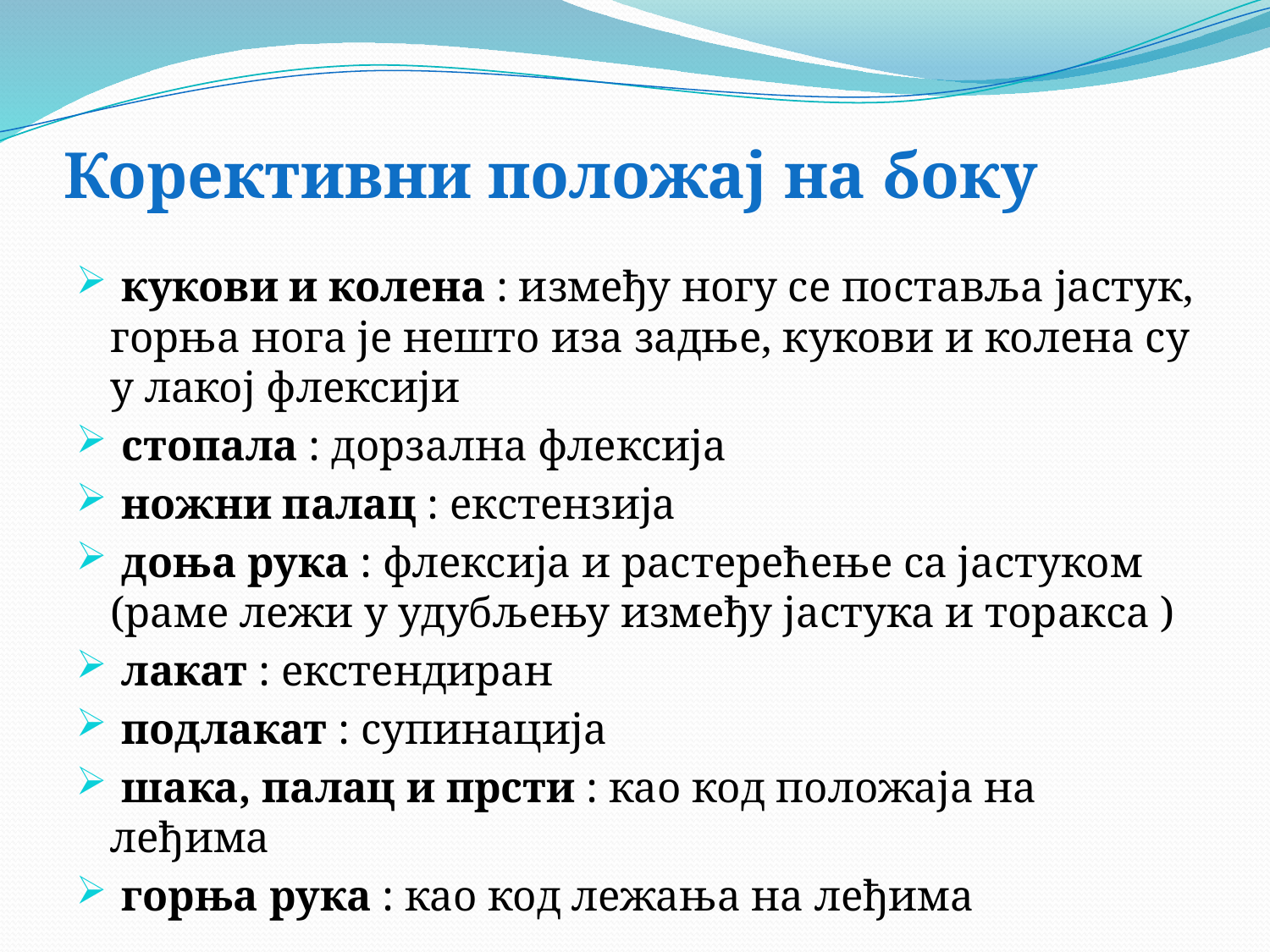

# Корективни положај на боку
 кукови и колена : између ногу се поставља јастук, горња нога је нешто иза задње, кукови и колена су у лакој флексији
 стопала : дорзална флексија
 ножни палац : екстензија
 доња рука : флексија и растерећење са јастуком (раме лежи у удубљењу између јастука и торакса )
 лакат : екстендиран
 подлакат : супинација
 шака, палац и прсти : као код положаја на леђима
 горња рука : као код лежања на леђима